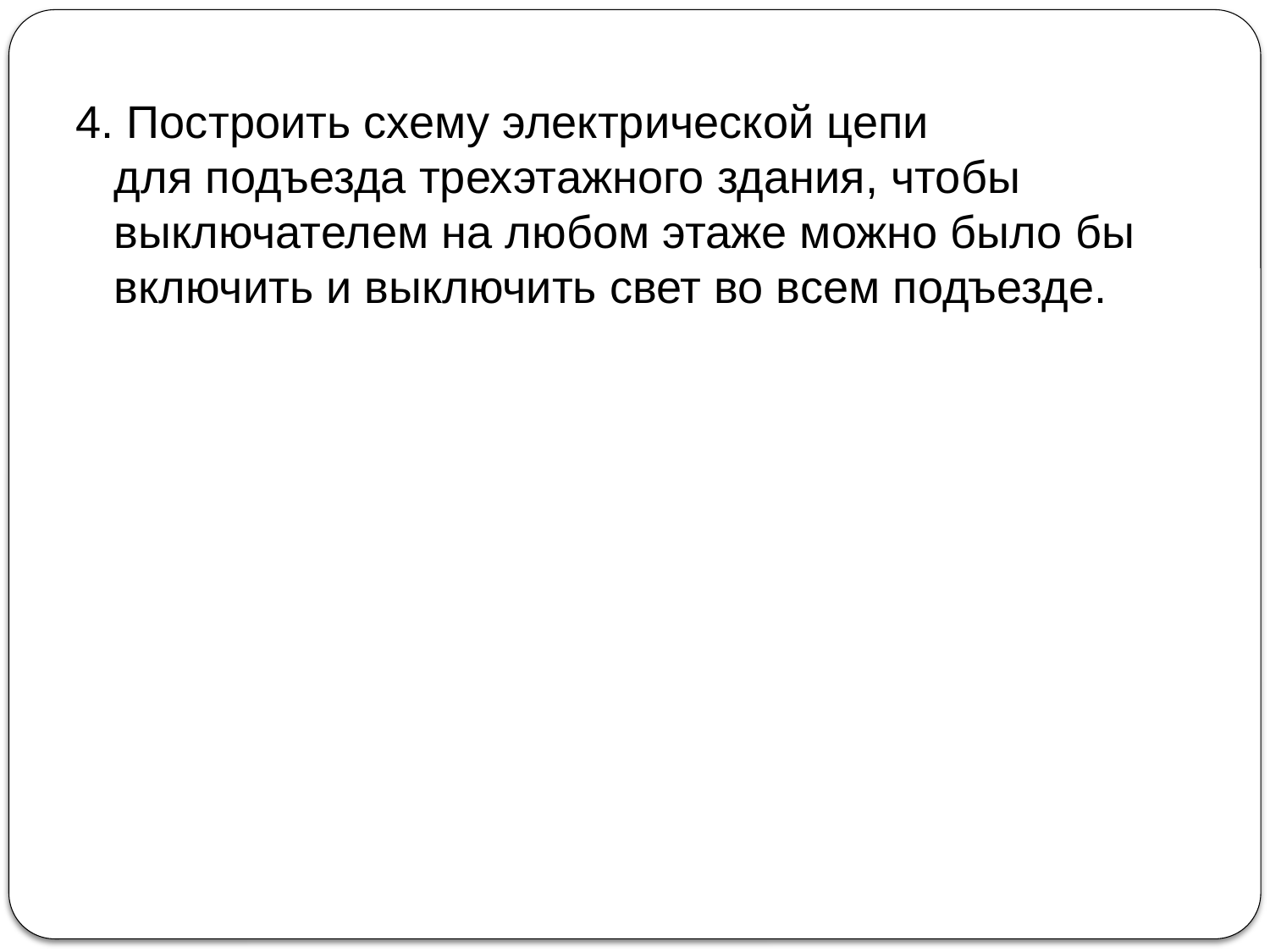

4. Построить схему электрической цепи
для подъезда трехэтажного здания, чтобы выключателем на любом этаже можно было бы включить и выключить свет во всем подъезде.